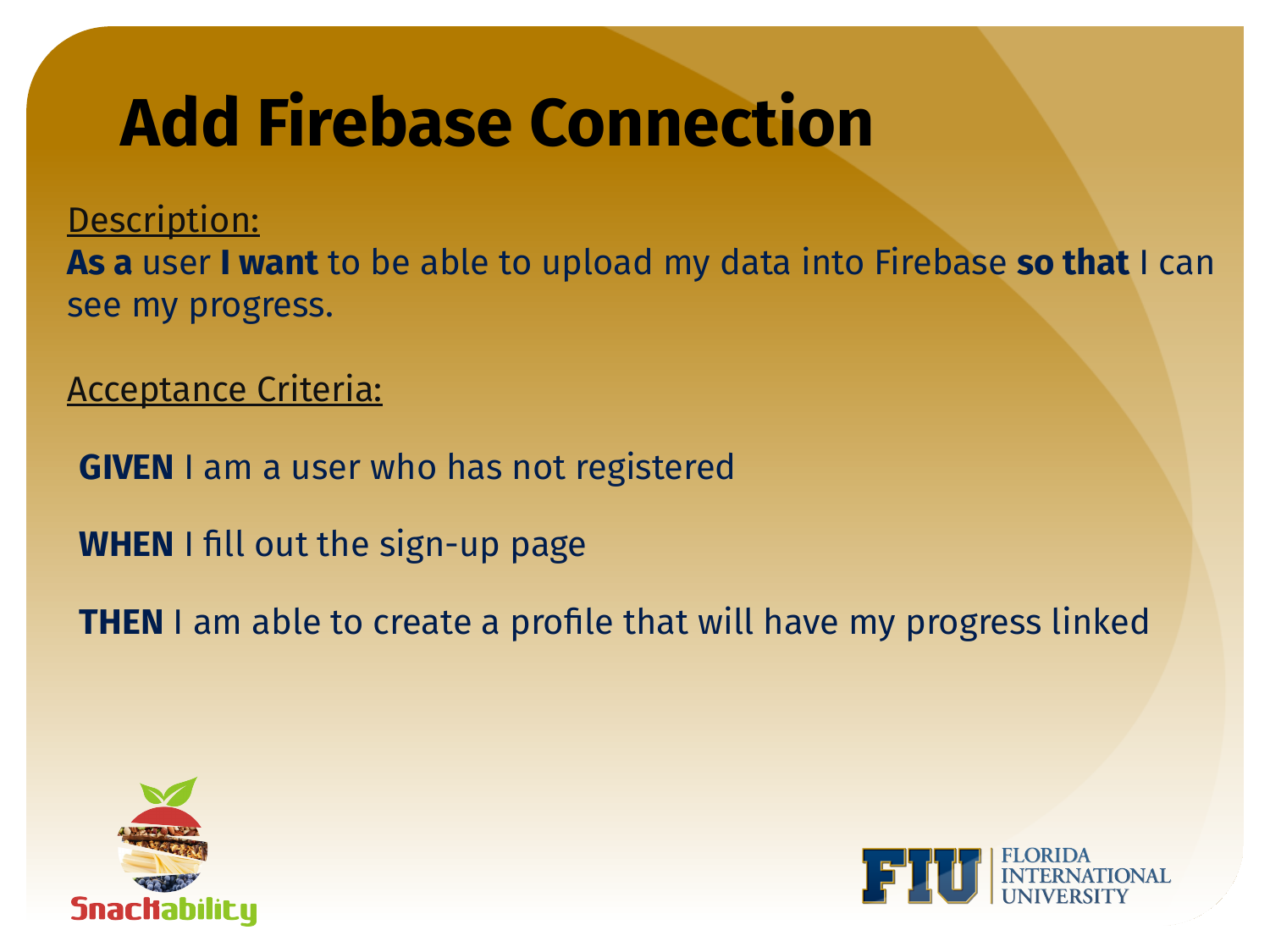

# Add Firebase Connection
Description:
As a user I want to be able to upload my data into Firebase so that I can see my progress.

Acceptance Criteria:
GIVEN I am a user who has not registered
WHEN I fill out the sign-up page
THEN I am able to create a profile that will have my progress linked